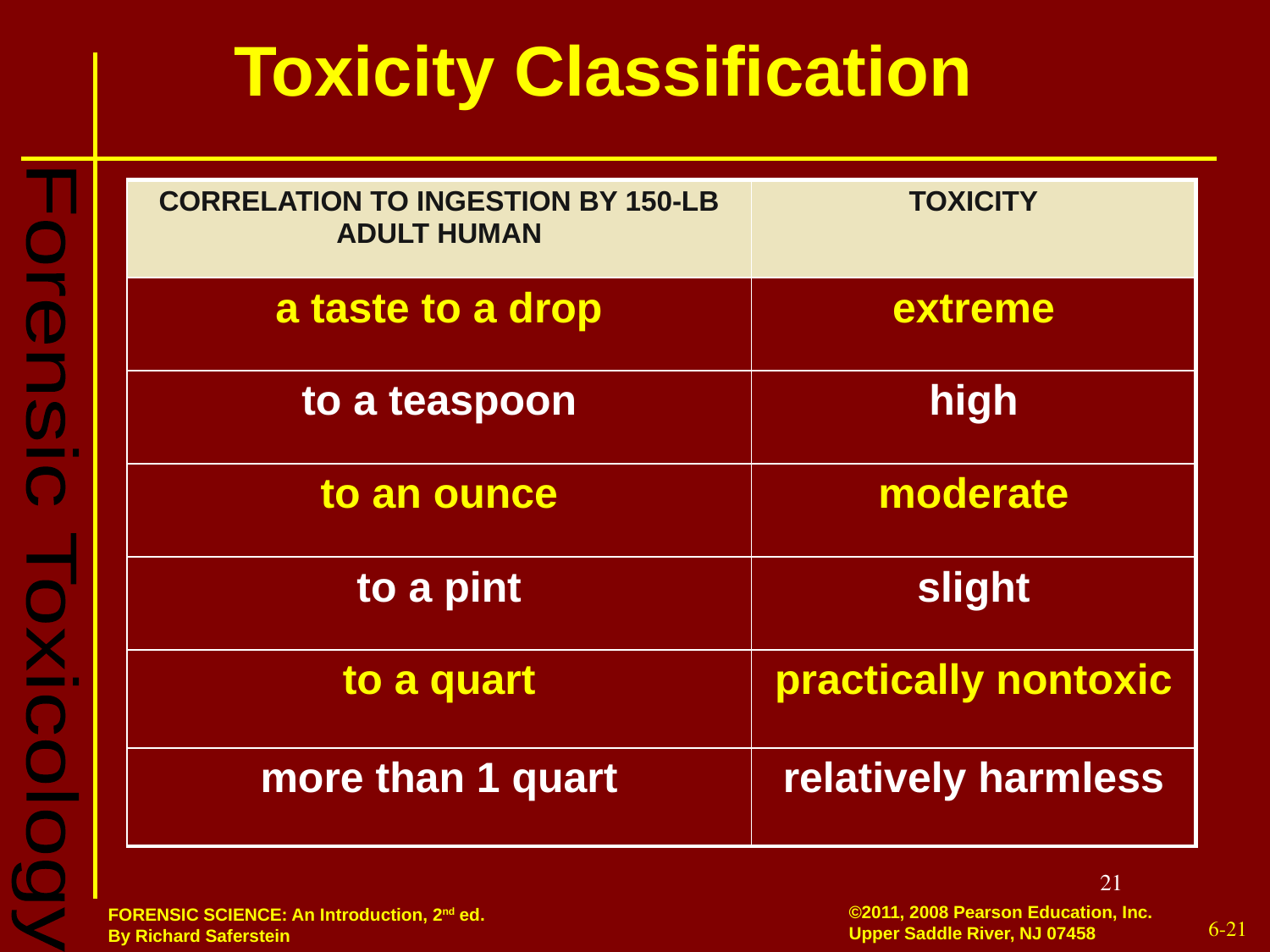

Toxicity Classification
| CORRELATION TO INGESTION BY 150-LB ADULT HUMAN | TOXICITY |
| --- | --- |
| a taste to a drop | extreme |
| to a teaspoon | high |
| to an ounce | moderate |
| to a pint | slight |
| to a quart | practically nontoxic |
| more than 1 quart | relatively harmless |
21